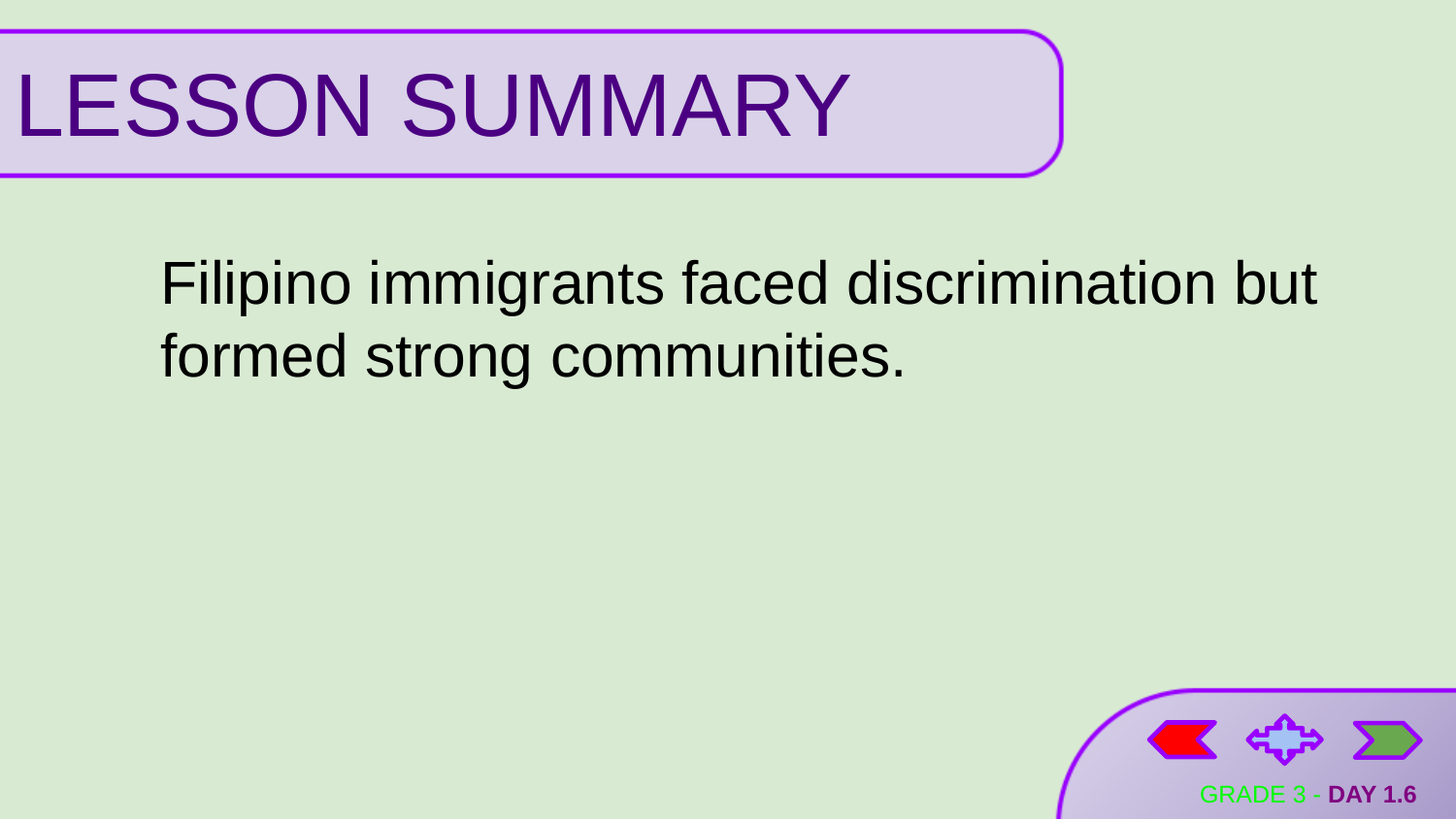

# LESSON SUMMARY

Filipino immigrants faced discrimination but formed strong communities.

GRADE 3 - DAY 1.6